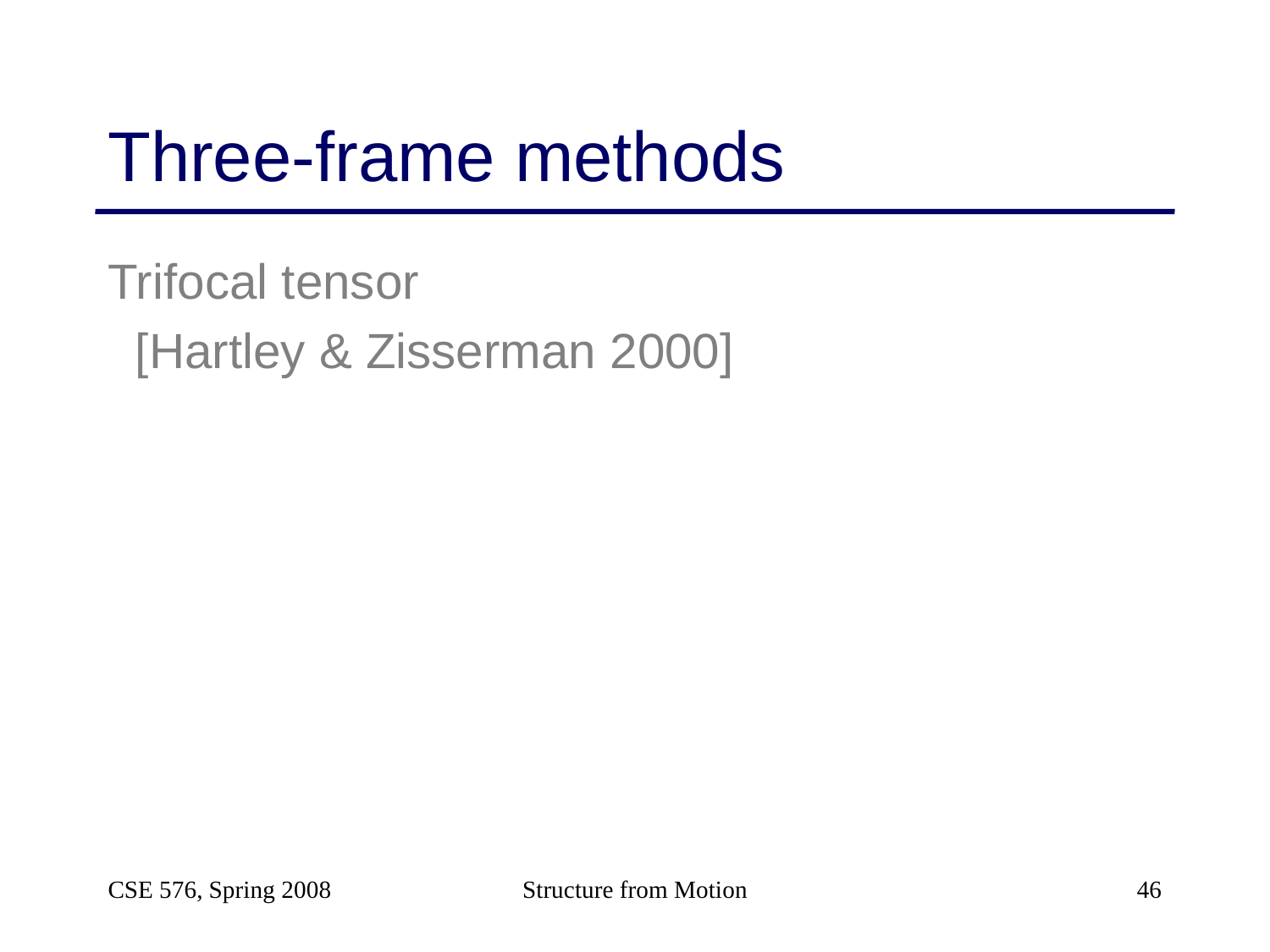

# Three-frame methods
Trifocal tensor
  [Hartley & Zisserman 2000]
CSE 576, Spring 2008
Structure from Motion
46